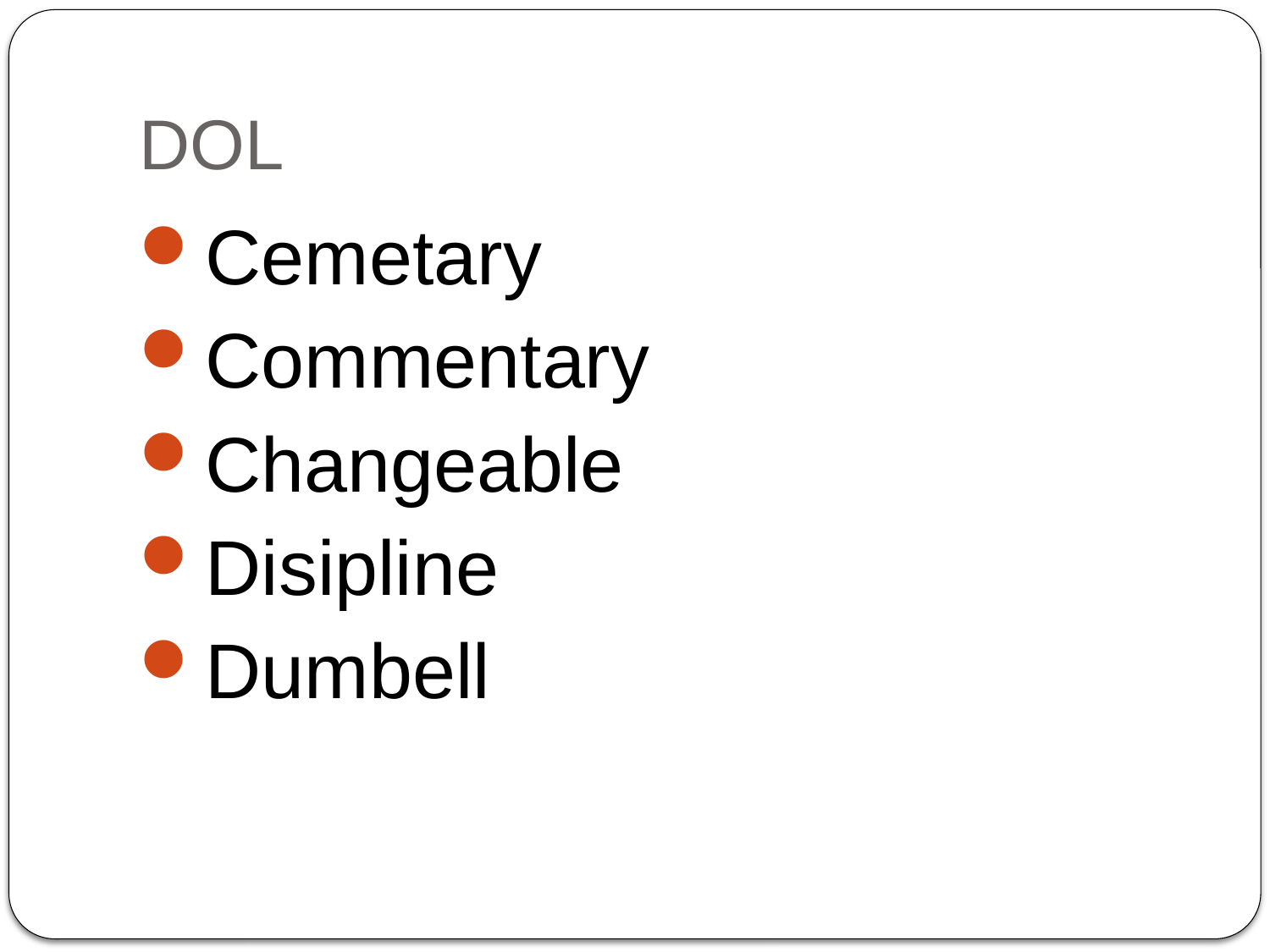

# DOL
Cemetary
Commentary
Changeable
Disipline
Dumbell